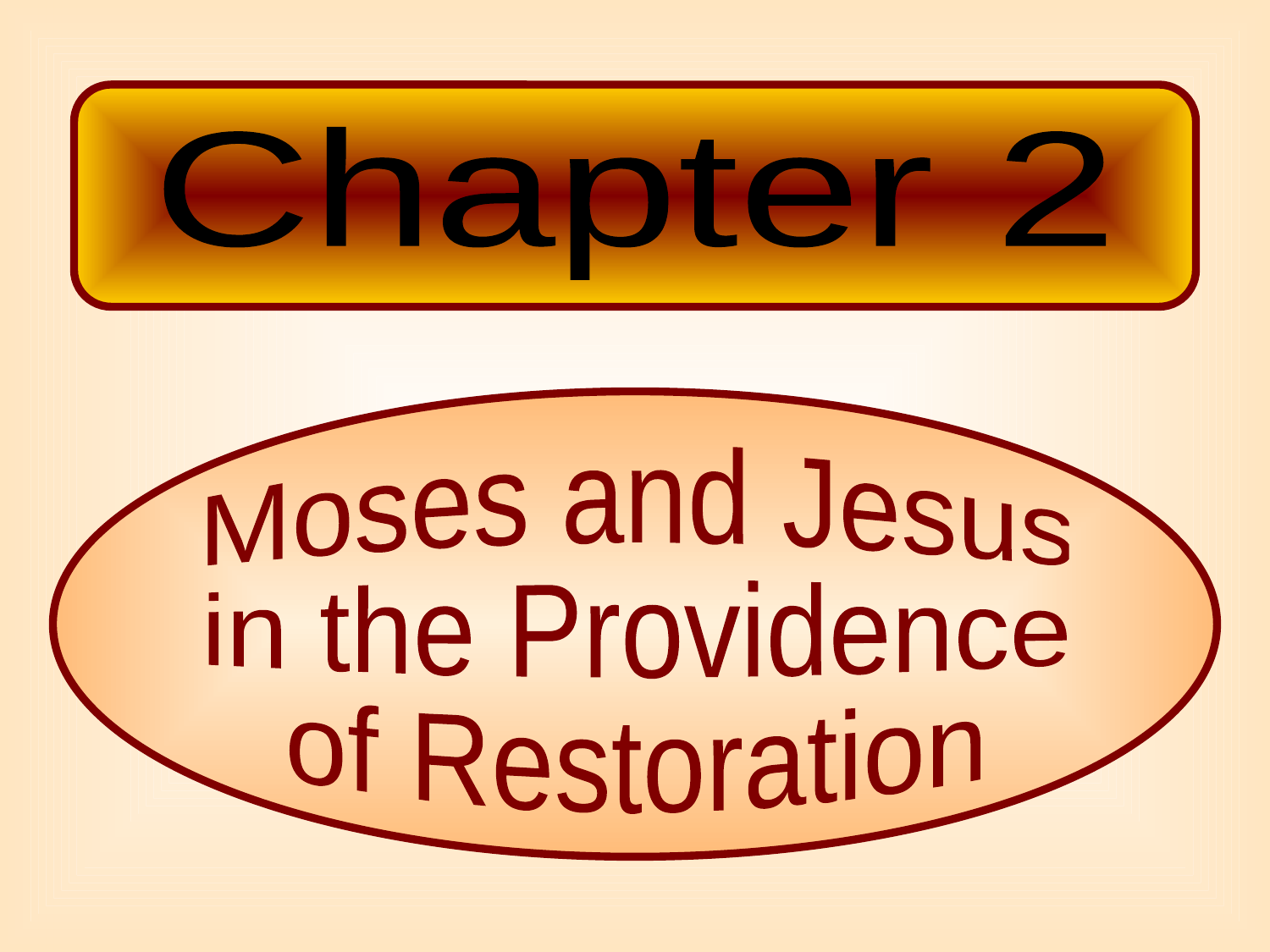

Chapter 2

Moses and Jesus
in the Providence
of Restoration